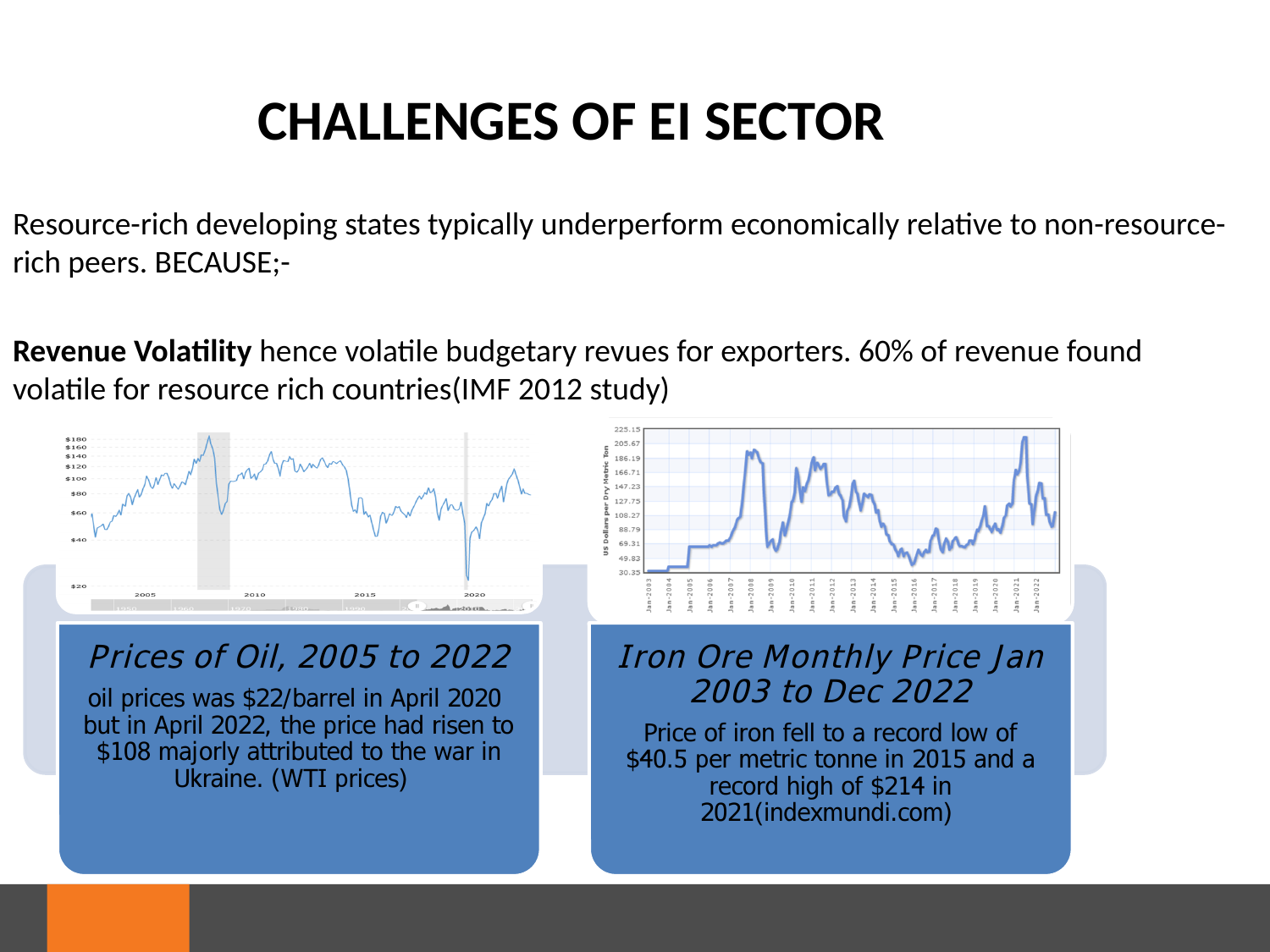

CHALLENGES OF EI SECTOR
Resource-rich developing states typically underperform economically relative to non-resource-rich peers. BECAUSE;-

Revenue Volatility hence volatile budgetary revues for exporters. 60% of revenue found volatile for resource rich countries(IMF 2012 study)

Prices of Oil, 2005 to 2022
oil prices was $22/barrel in April 2020  but in April 2022, the price had risen to $108 majorly attributed to the war in Ukraine. (WTI prices)
Iron Ore Monthly Price Jan 2003 to Dec 2022
Price of iron fell to a record low of $40.5 per metric tonne in 2015 and a record high of $214 in 2021(indexmundi.com)